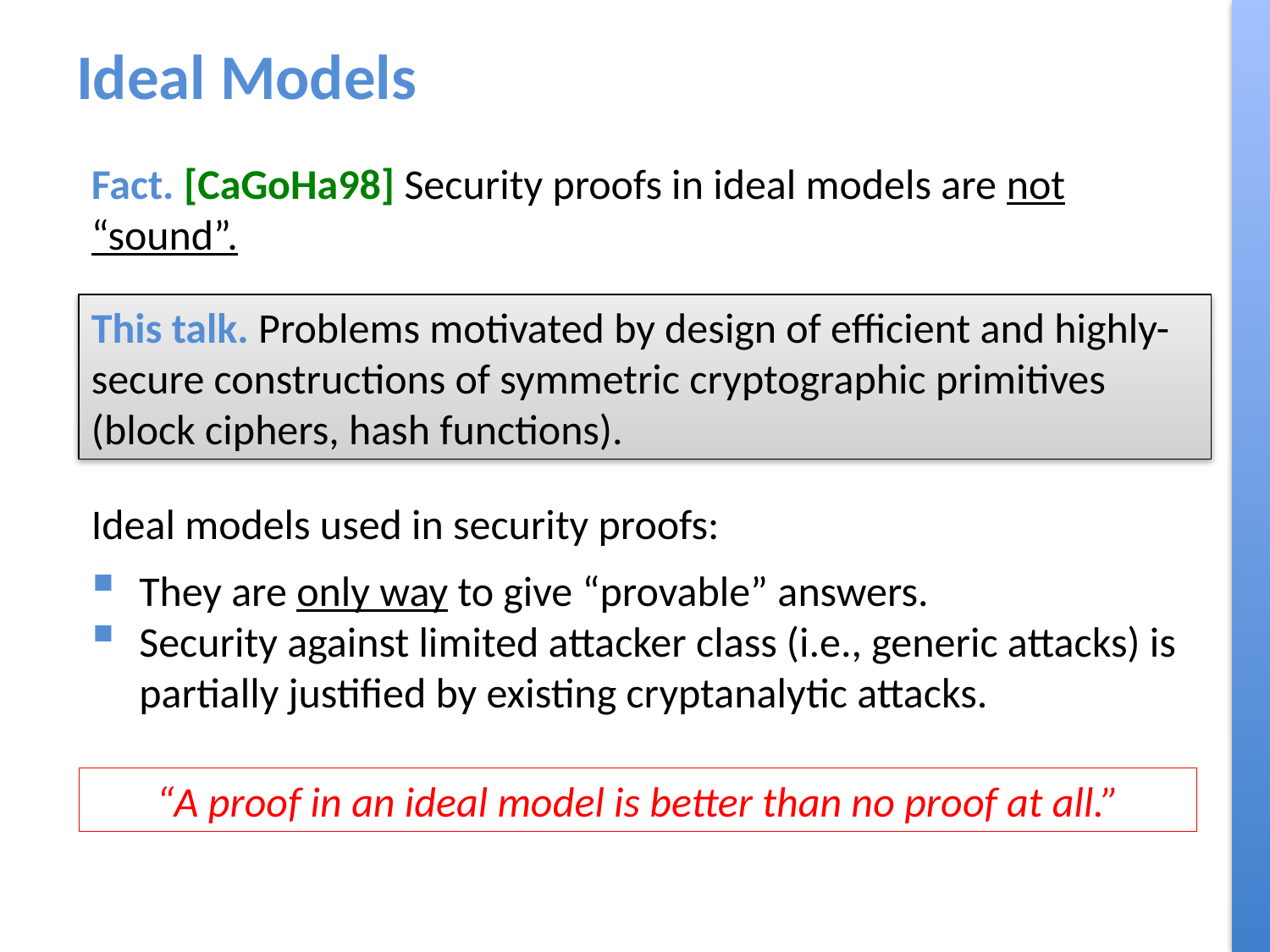

# Ideal Models
Fact. [CaGoHa98] Security proofs in ideal models are not “sound”.
This talk. Problems motivated by design of efficient and highly-secure constructions of symmetric cryptographic primitives (block ciphers, hash functions).
Ideal models used in security proofs:
They are only way to give “provable” answers.
Security against limited attacker class (i.e., generic attacks) is partially justified by existing cryptanalytic attacks.
“A proof in an ideal model is better than no proof at all.”